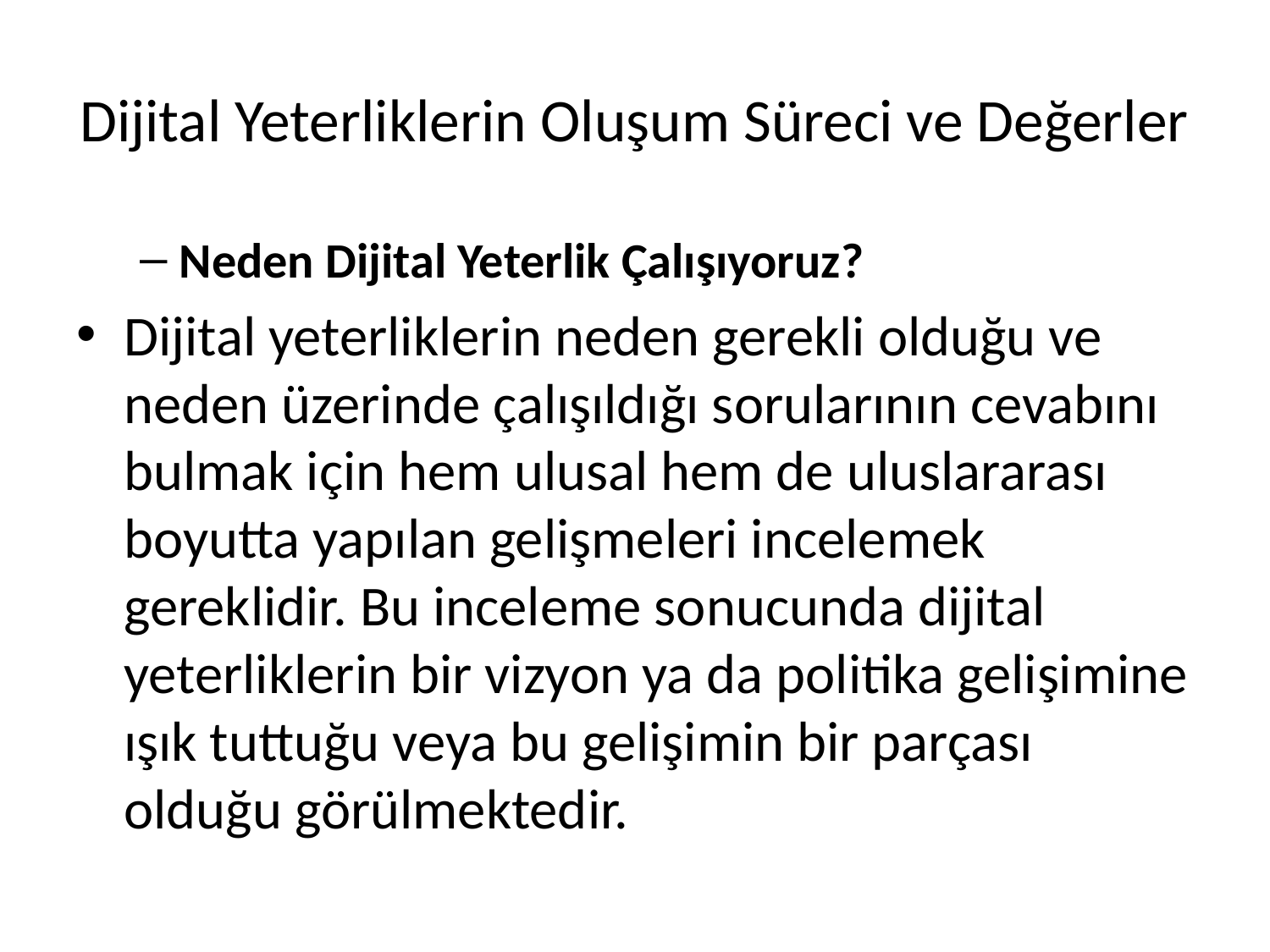

# Dijital Yeterliklerin Oluşum Süreci ve Değerler
Neden Dijital Yeterlik Çalışıyoruz?
Dijital yeterliklerin neden gerekli olduğu ve neden üzerinde çalışıldığı sorularının cevabını bulmak için hem ulusal hem de uluslararası boyutta yapılan gelişmeleri incelemek gereklidir. Bu inceleme sonucunda dijital yeterliklerin bir vizyon ya da politika gelişimine ışık tuttuğu veya bu gelişimin bir parçası olduğu görülmektedir.